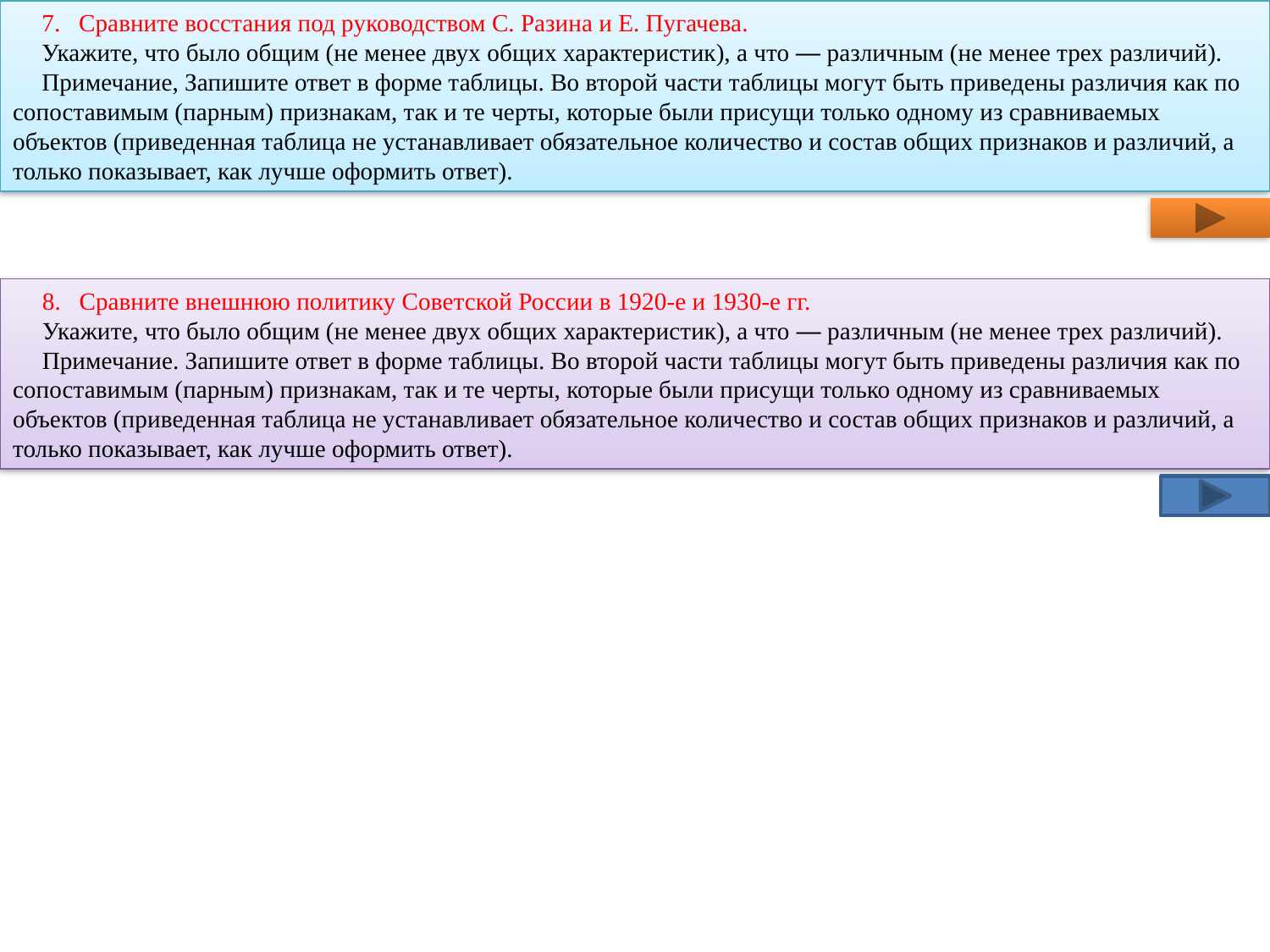

7.   Сравните восстания под руководством С. Разина и Е. Пугачева.
Укажите, что было общим (не менее двух общих характеристик), а что — различным (не менее трех различий).
Примечание, Запишите ответ в форме таблицы. Во второй части таблицы могут быть приведены различия как по сопоставимым (парным) признакам, так и те черты, которые были присущи только одному из сравниваемых объектов (приведенная таблица не устанавливает обязательное количество и состав общих признаков и различий, а только показывает, как лучше оформить ответ).

8.   Сравните внешнюю политику Советской России в 1920-е и 1930-е гг.
Укажите, что было общим (не менее двух общих характеристик), а что — различным (не менее трех различий).
Примечание. Запишите ответ в форме таблицы. Во второй части таблицы могут быть приведены различия как по сопоставимым (парным) признакам, так и те черты, которые были присущи только одному из сравниваемых объектов (приведенная таблица не устанавливает обязательное количество и состав общих признаков и различий, а только показывает, как лучше оформить ответ).